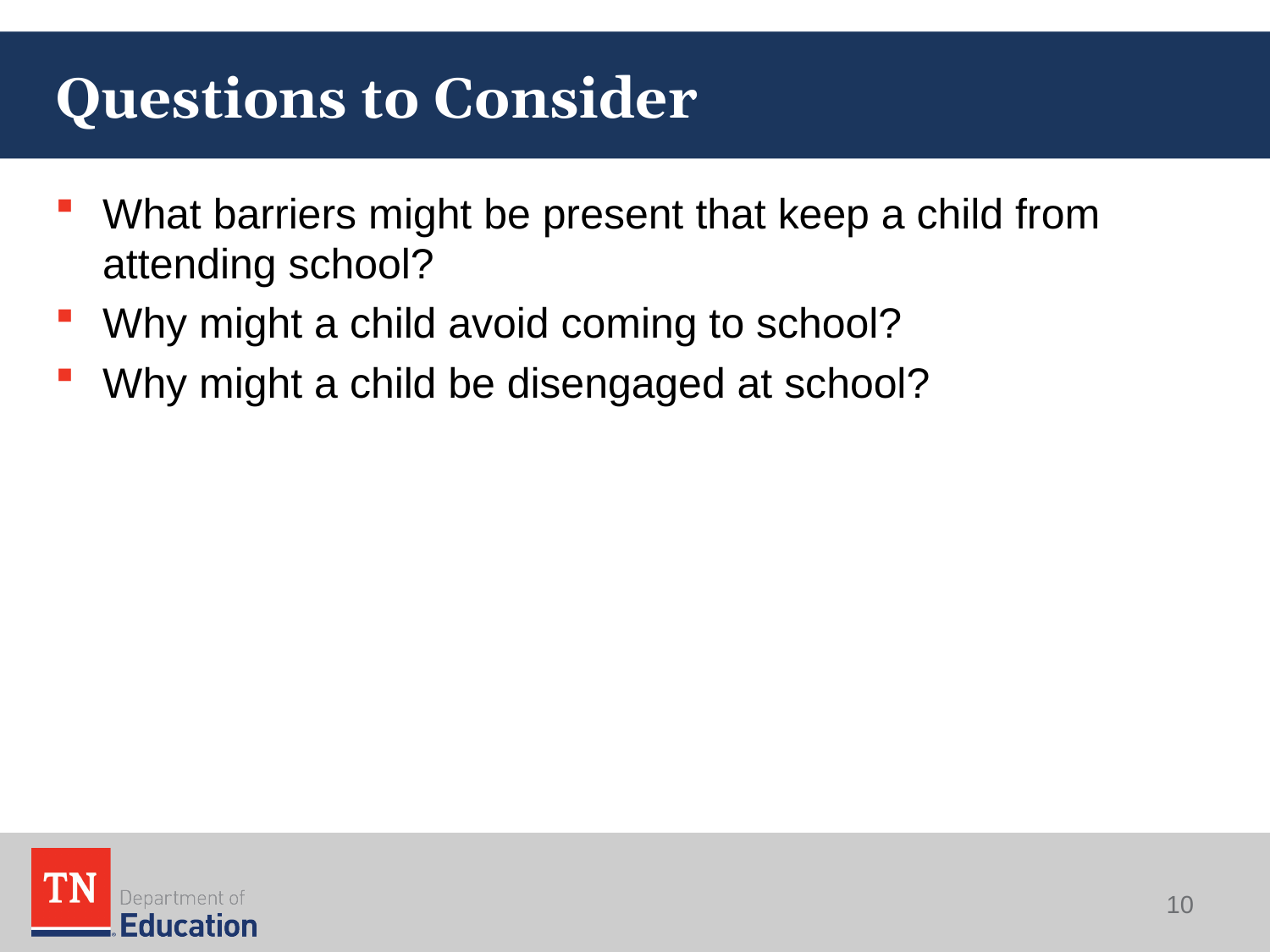

# Questions to Consider
What barriers might be present that keep a child from attending school?
Why might a child avoid coming to school?
Why might a child be disengaged at school?

10